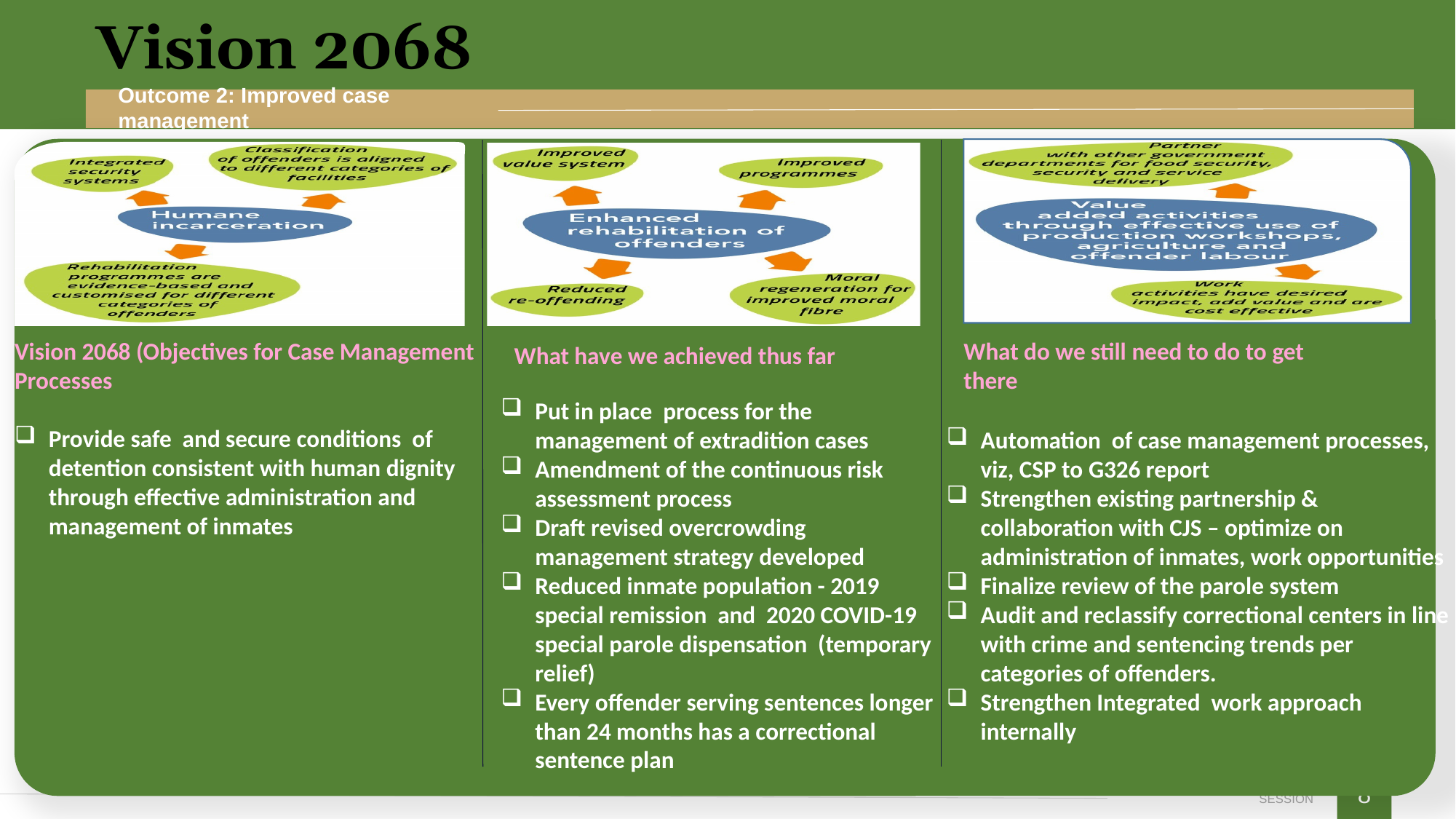

Vision 2068

Outcome 2: Improved case management

Vision 2068 (Objectives for Case Management Processes

Provide safe  and secure conditions  of detention consistent with human dignity through effective administration and management of inmates

What do we still need to do to get there
What have we achieved thus far
Put in place  process for the management of extradition cases
Amendment of the continuous risk assessment process
Draft revised overcrowding management strategy developed
Reduced inmate population - 2019 special remission  and  2020 COVID-19 special parole dispensation  (temporary relief)
Every offender serving sentences longer than 24 months has a correctional sentence plan

Automation  of case management processes, viz, CSP to G326 report
Strengthen existing partnership & collaboration with CJS – optimize on  administration of inmates, work opportunities
Finalize review of the parole system
Audit and reclassify correctional centers in line with crime and sentencing trends per categories of offenders.
Strengthen Integrated  work approach internally